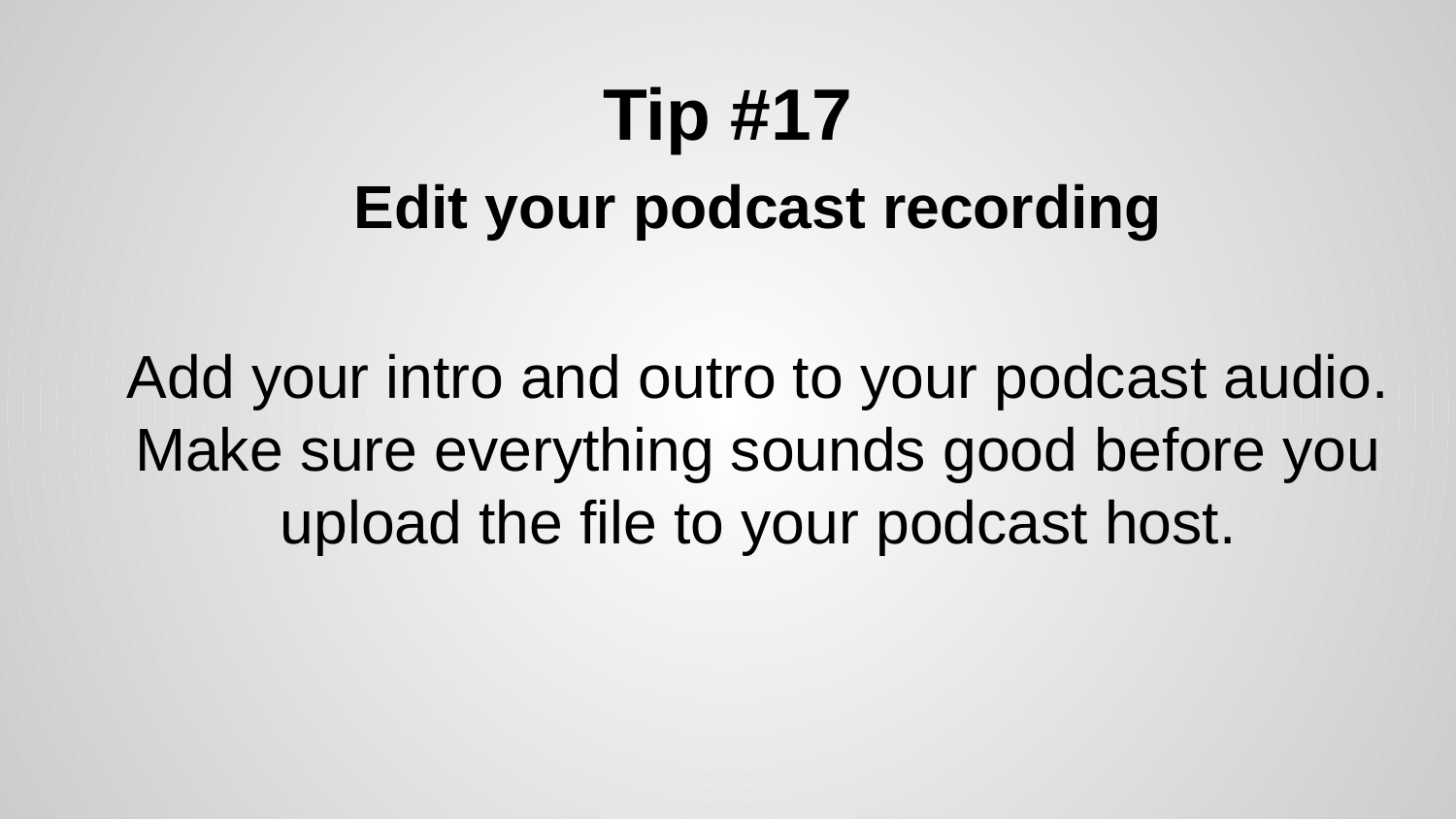

# Tip #17

Edit your podcast recording

Add your intro and outro to your podcast audio. Make sure everything sounds good before you upload the file to your podcast host.